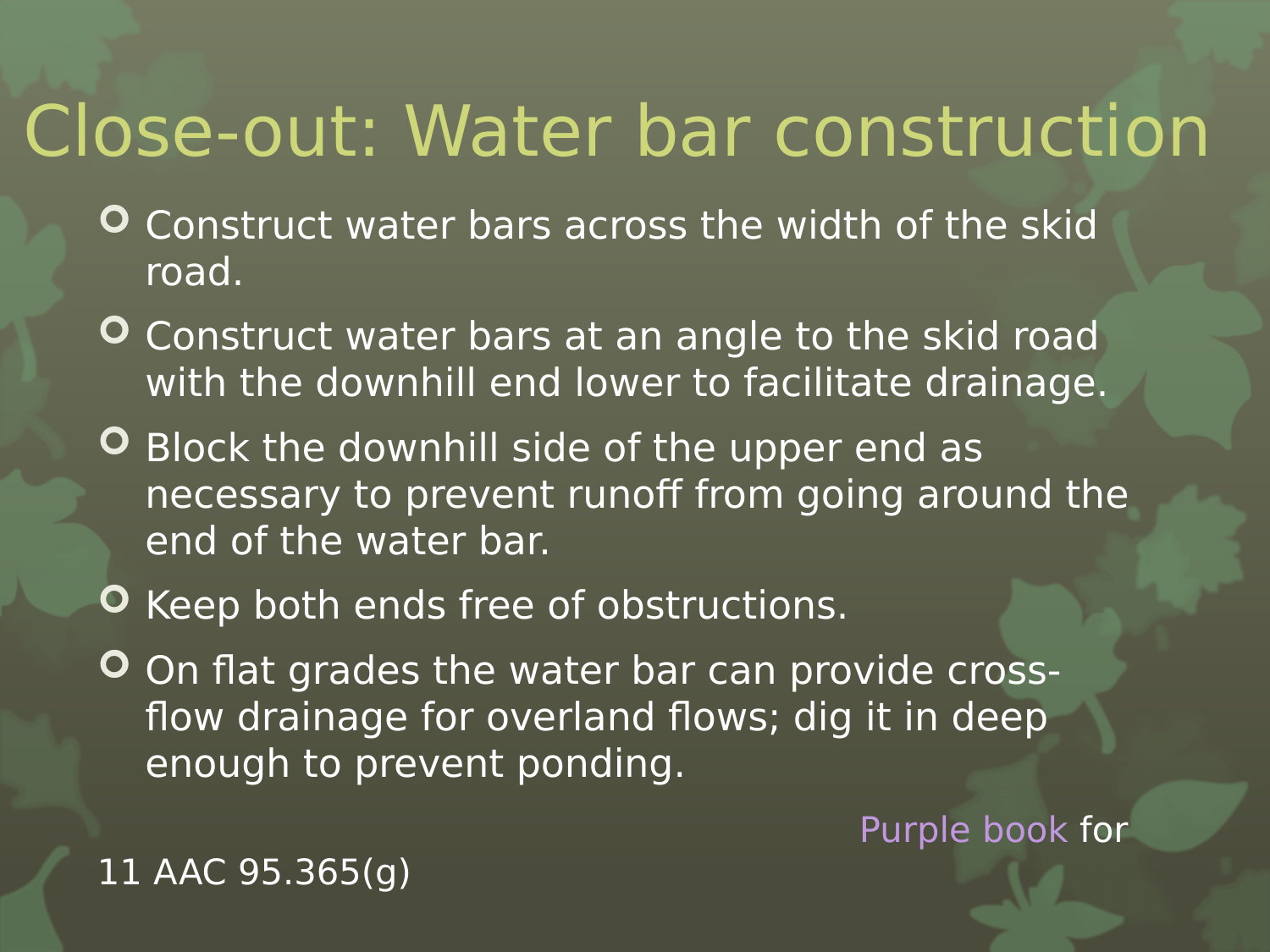

# Close-out: Water bar construction

Construct water bars across the width of the skid road.
Construct water bars at an angle to the skid road with the downhill end lower to facilitate drainage.
Block the downhill side of the upper end as necessary to prevent runoff from going around the end of the water bar.
Keep both ends free of obstructions.
On flat grades the water bar can provide cross-flow drainage for overland flows; dig it in deep enough to prevent ponding.
						Purple book for 11 AAC 95.365(g)